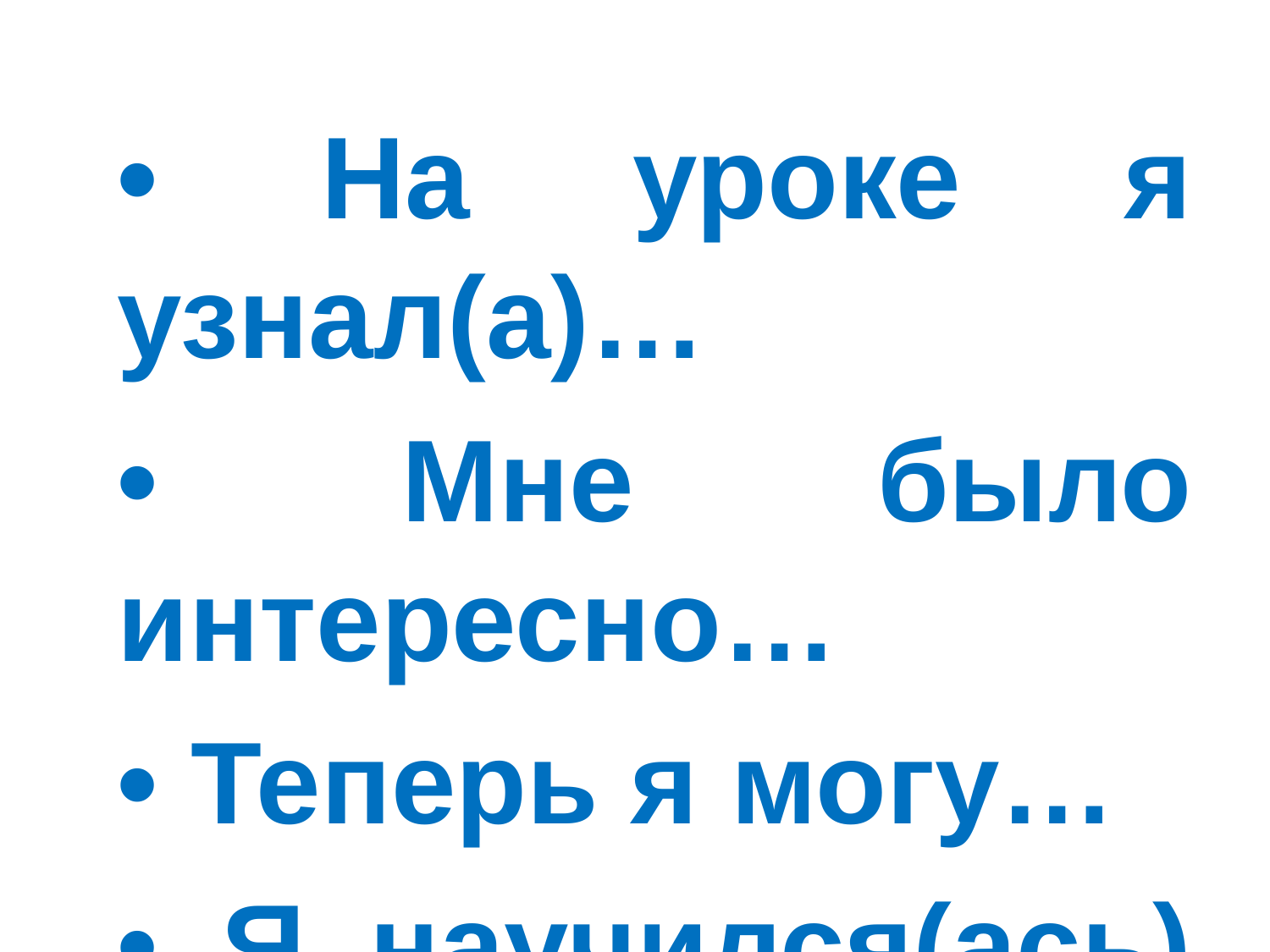

• На уроке я узнал(а)…
• Мне было интересно…
• Теперь я могу…
• Я научился(ась)…